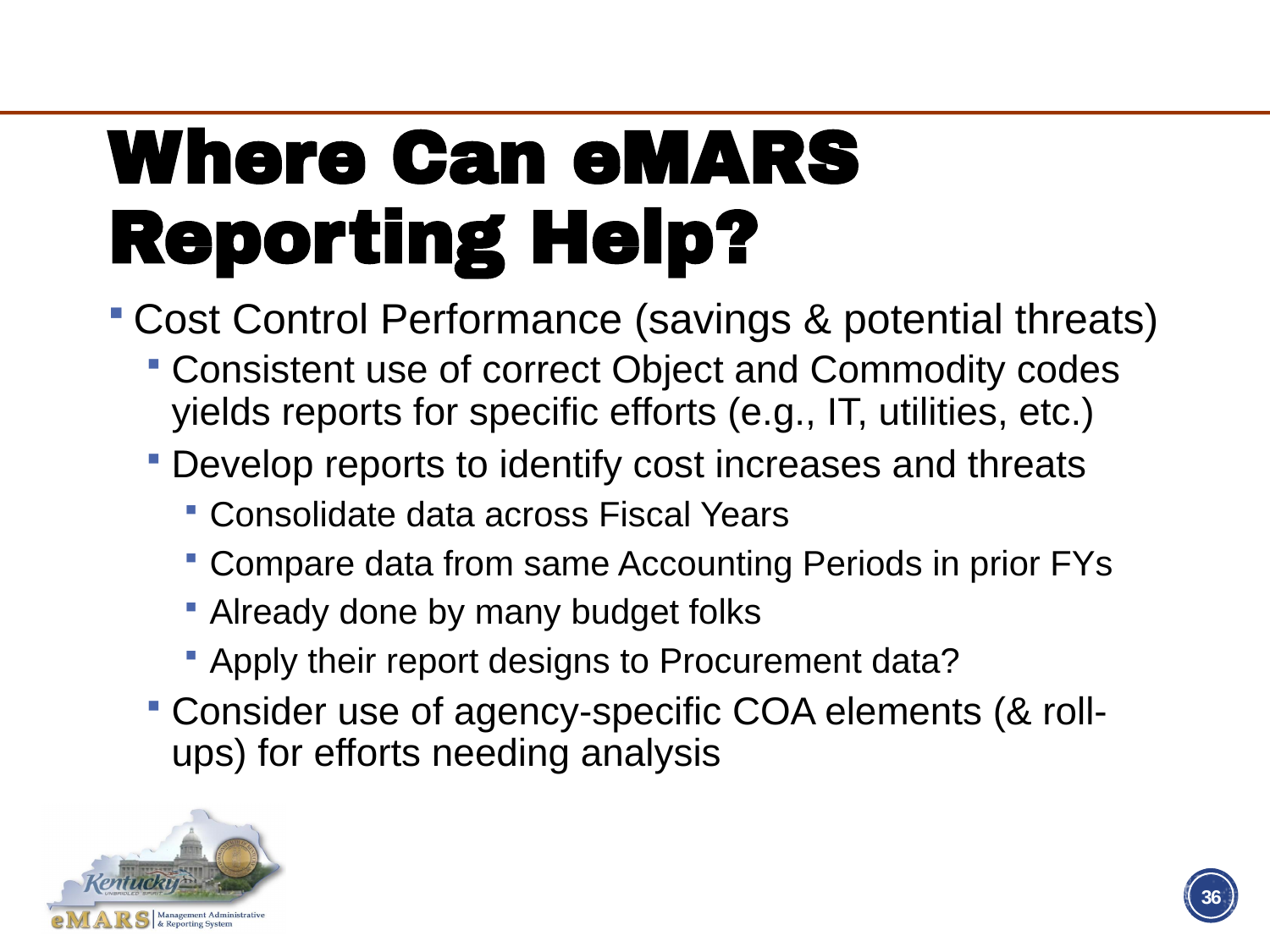

# Where Can eMARS Reporting Help?
Cost Control Performance (savings & potential threats)
Consistent use of correct Object and Commodity codes yields reports for specific efforts (e.g., IT, utilities, etc.)
Develop reports to identify cost increases and threats
Consolidate data across Fiscal Years
Compare data from same Accounting Periods in prior FYs
Already done by many budget folks
Apply their report designs to Procurement data?
Consider use of agency-specific COA elements (& roll-ups) for efforts needing analysis

36